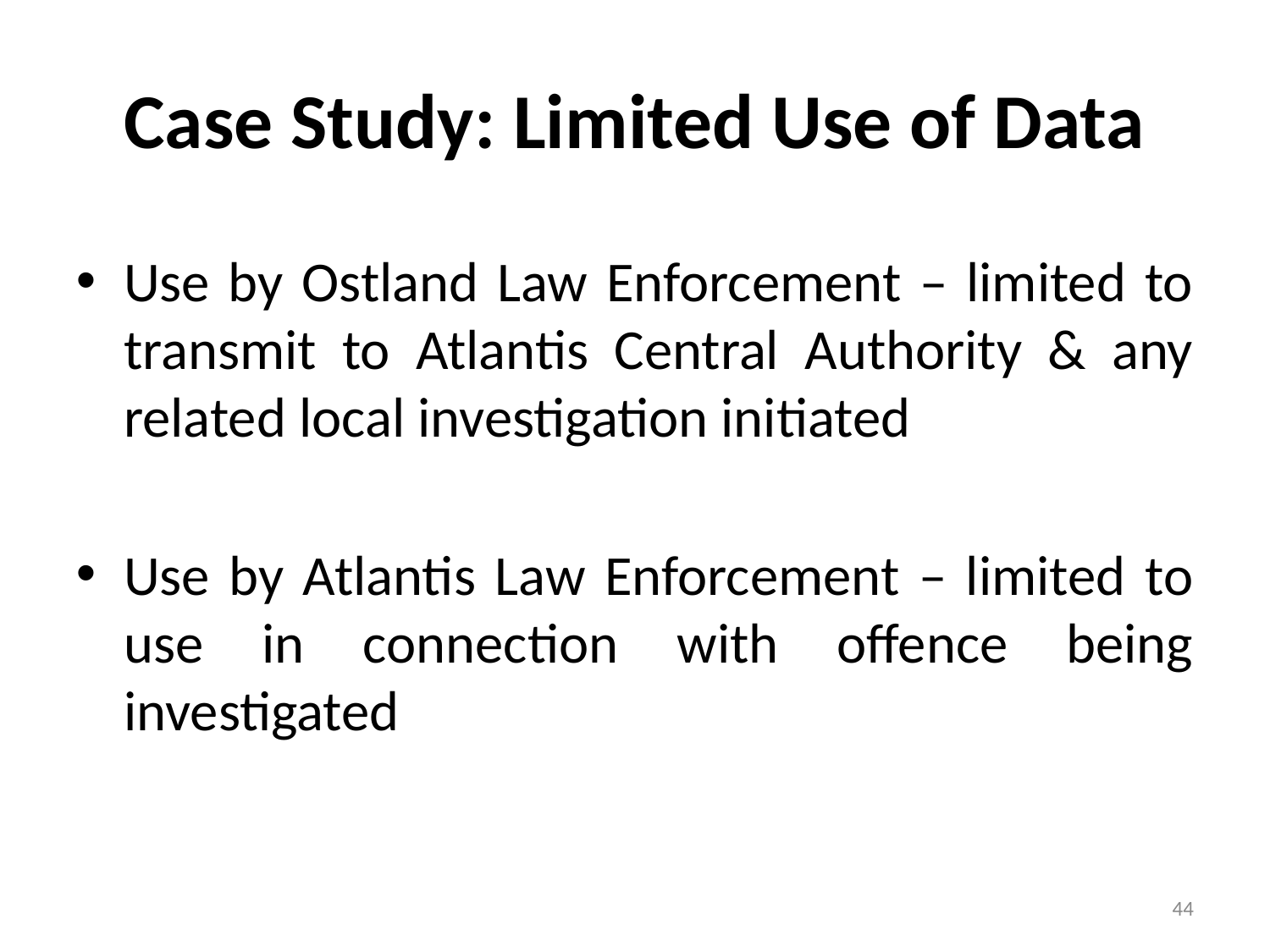

# Case Study: Limited Use of Data

Use by Ostland Law Enforcement – limited to transmit to Atlantis Central Authority & any related local investigation initiated

Use by Atlantis Law Enforcement – limited to use in connection with offence being investigated
44